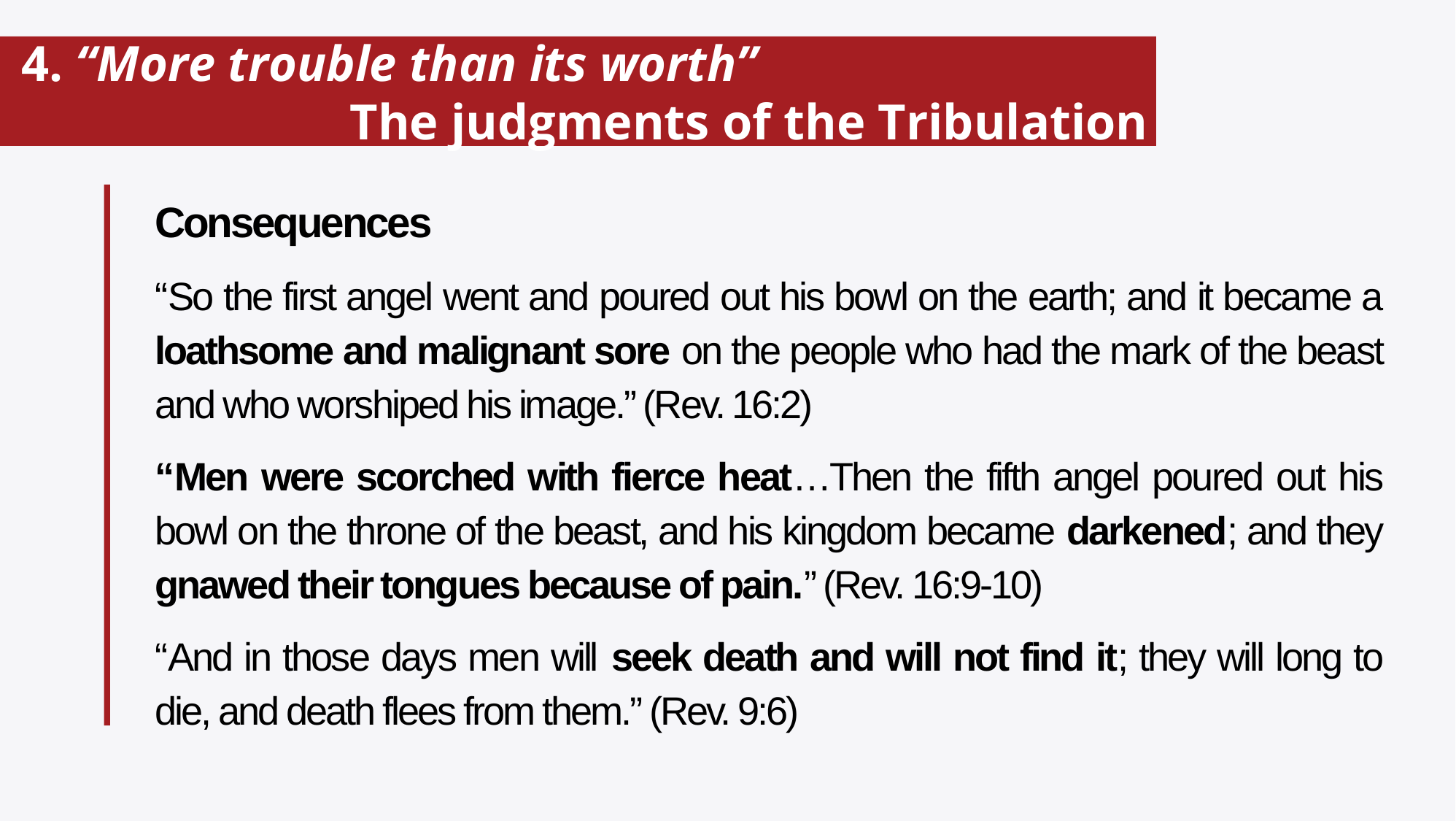

# 4. “More trouble than its worth” The judgments of the Tribulation
Consequences
“So the first angel went and poured out his bowl on the earth; and it became a loathsome and malignant sore on the people who had the mark of the beast and who worshiped his image.” (Rev. 16:2)
“Men were scorched with fierce heat…Then the fifth angel poured out his bowl on the throne of the beast, and his kingdom became darkened; and they gnawed their tongues because of pain.” (Rev. 16:9-10)
“And in those days men will seek death and will not find it; they will long to die, and death flees from them.” (Rev. 9:6)